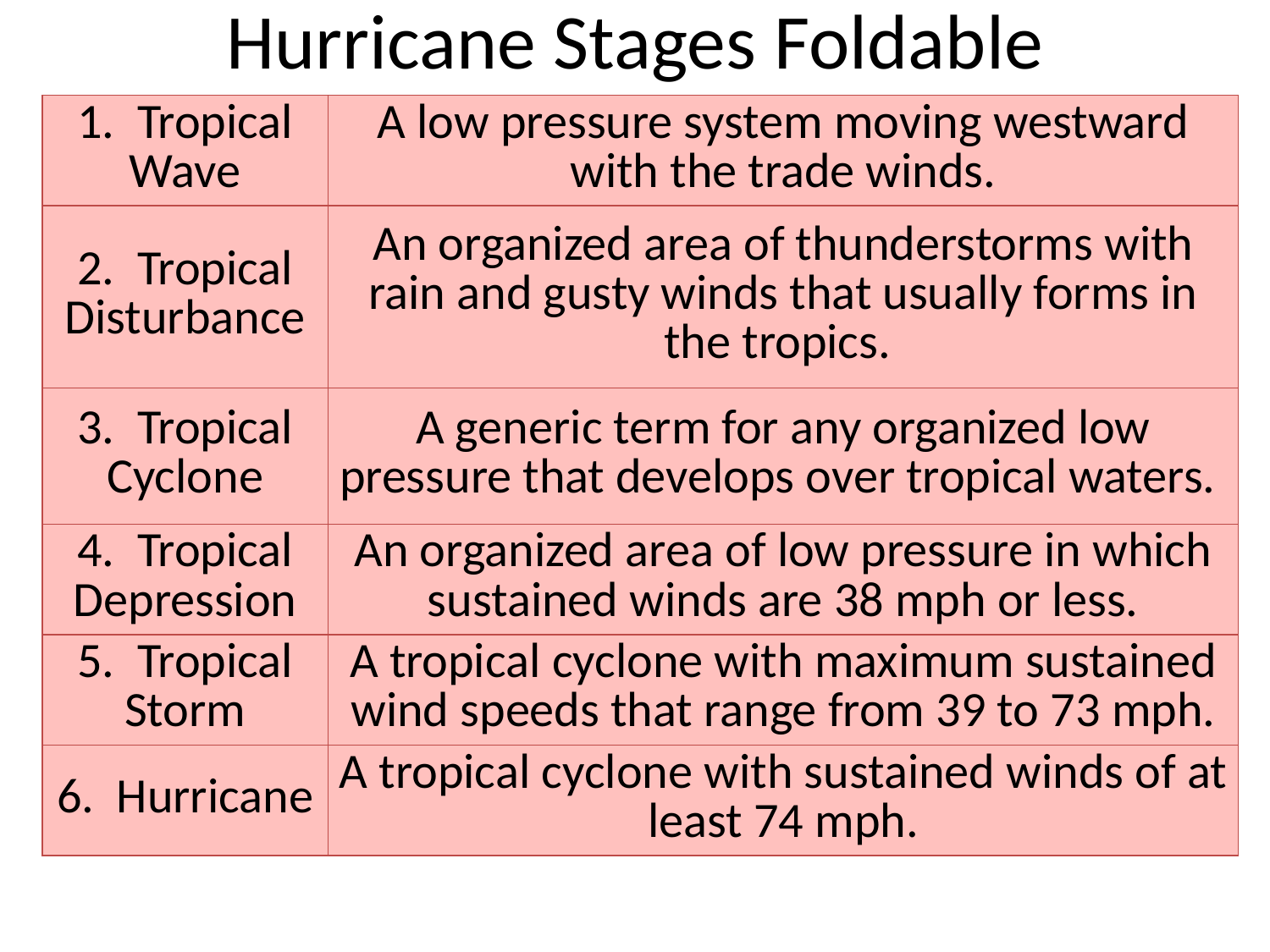

# Hurricane Stages Foldable
| 1. Tropical Wave | A low pressure system moving westward with the trade winds. |
| --- | --- |
| 2. Tropical Disturbance | An organized area of thunderstorms with rain and gusty winds that usually forms in the tropics. |
| 3. Tropical Cyclone | A generic term for any organized low pressure that develops over tropical waters. |
| 4. Tropical Depression | An organized area of low pressure in which sustained winds are 38 mph or less. |
| 5. Tropical Storm | A tropical cyclone with maximum sustained wind speeds that range from 39 to 73 mph. |
| 6. Hurricane | A tropical cyclone with sustained winds of at least 74 mph. |